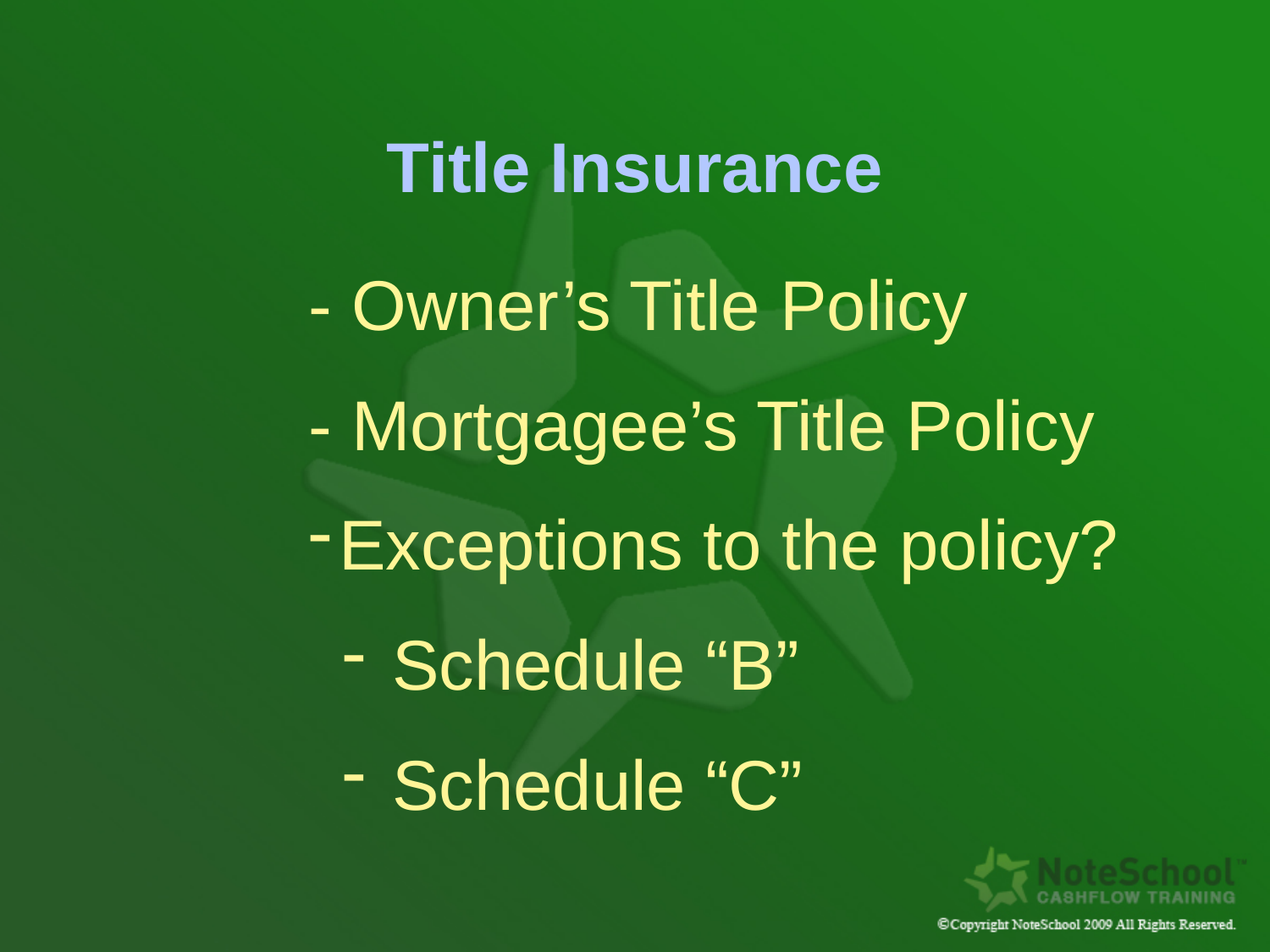

# Title Insurance
- Owner’s Title Policy
- Mortgagee’s Title Policy
Exceptions to the policy?
 Schedule “B”
 Schedule “C”